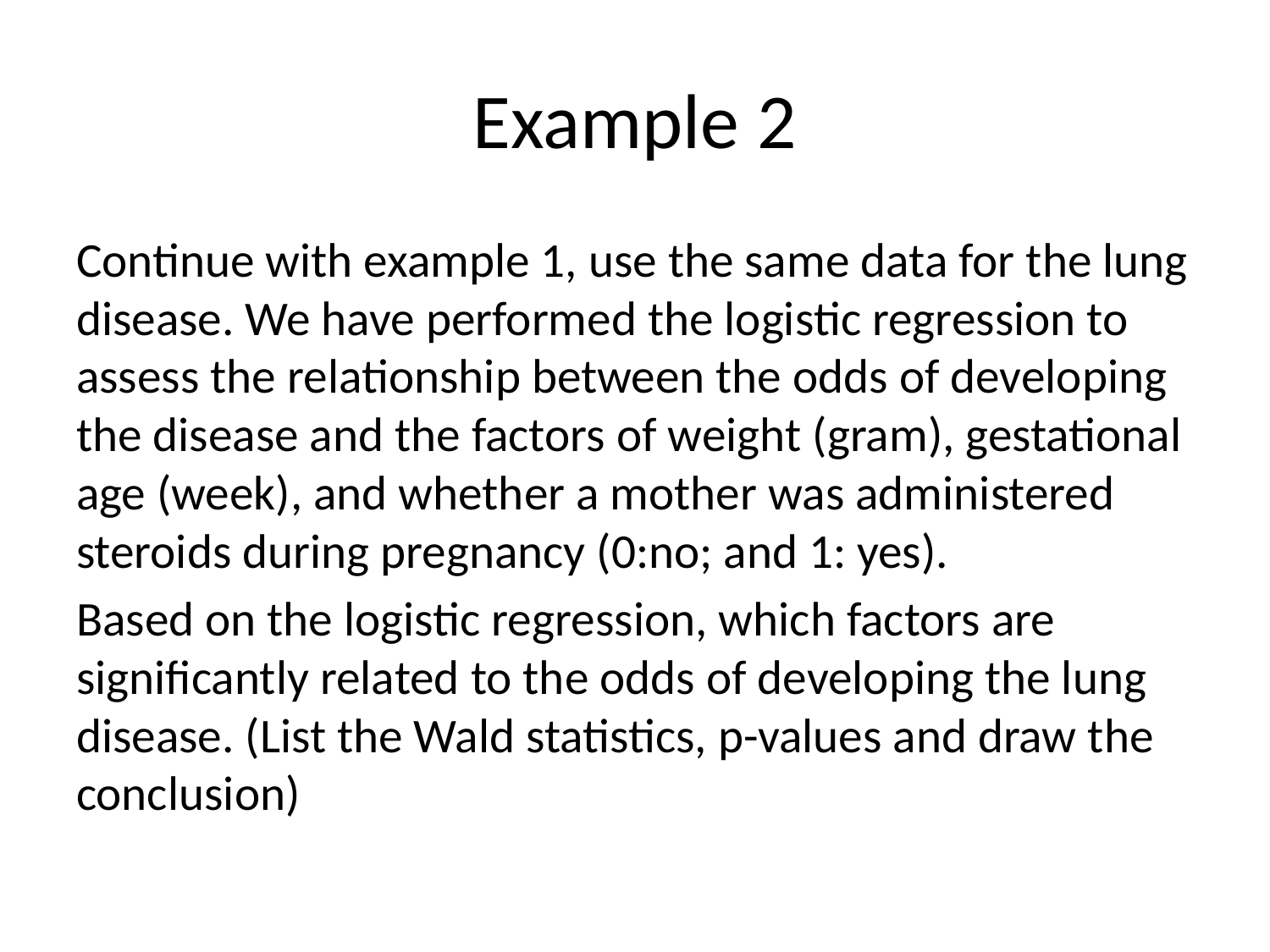

# Example 2
Continue with example 1, use the same data for the lung disease. We have performed the logistic regression to assess the relationship between the odds of developing the disease and the factors of weight (gram), gestational age (week), and whether a mother was administered steroids during pregnancy (0:no; and 1: yes).
Based on the logistic regression, which factors are significantly related to the odds of developing the lung disease. (List the Wald statistics, p-values and draw the conclusion)